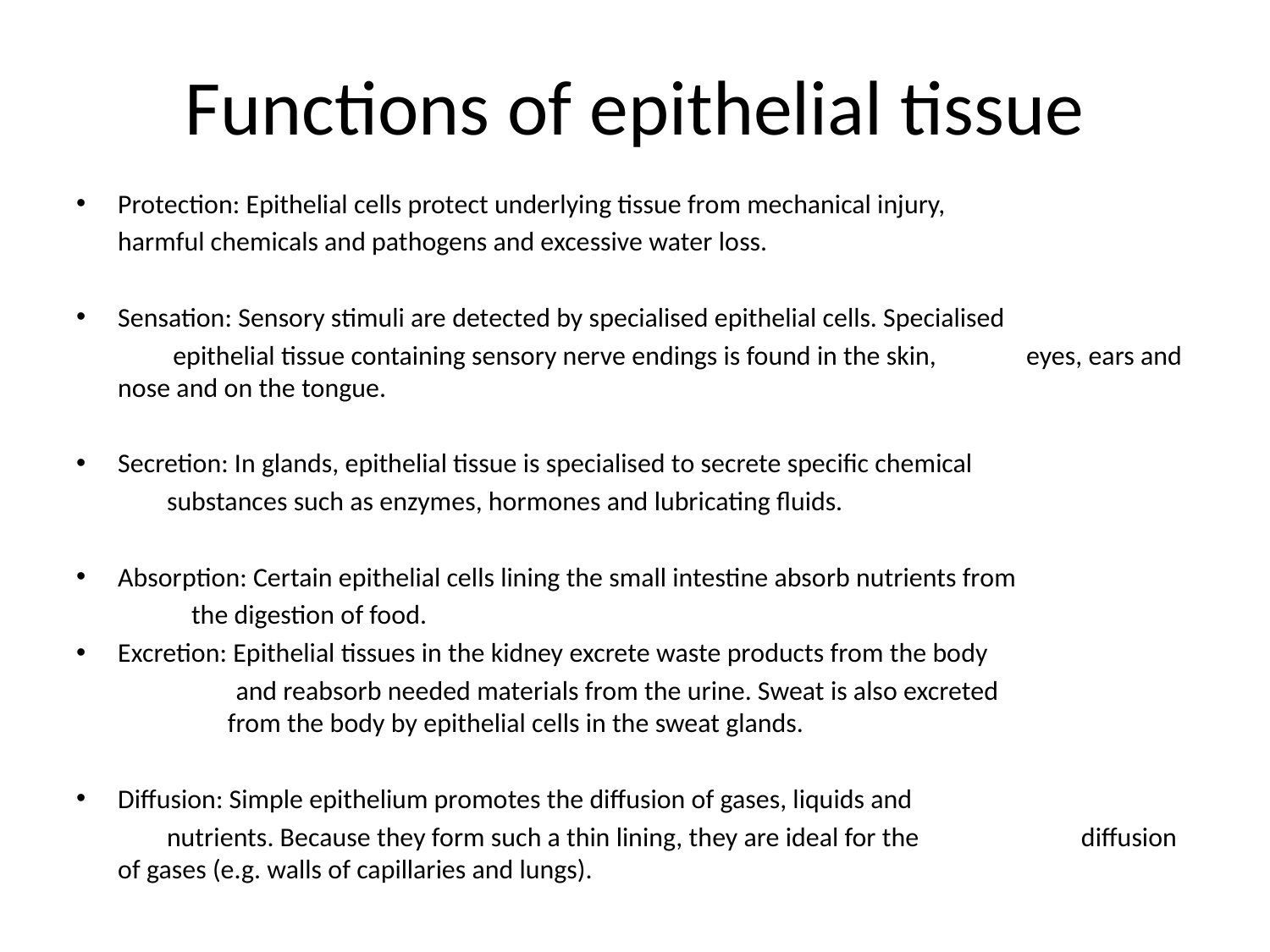

# Functions of epithelial tissue
Protection: Epithelial cells protect underlying tissue from mechanical injury,
	harmful chemicals and pathogens and excessive water loss.

Sensation: Sensory stimuli are detected by specialised epithelial cells. Specialised
		         epithelial tissue containing sensory nerve endings is found in the skin, 	         eyes, ears and nose and on the tongue.

Secretion: In glands, epithelial tissue is specialised to secrete specific chemical
		        substances such as enzymes, hormones and lubricating fluids.

Absorption: Certain epithelial cells lining the small intestine absorb nutrients from
		            the digestion of food.
Excretion: Epithelial tissues in the kidney excrete waste products from the body
                          and reabsorb needed materials from the urine. Sweat is also excreted                                       	        from the body by epithelial cells in the sweat glands.

Diffusion: Simple epithelium promotes the diffusion of gases, liquids and
		        nutrients. Because they form such a thin lining, they are ideal for the              	        diffusion of gases (e.g. walls of capillaries and lungs).